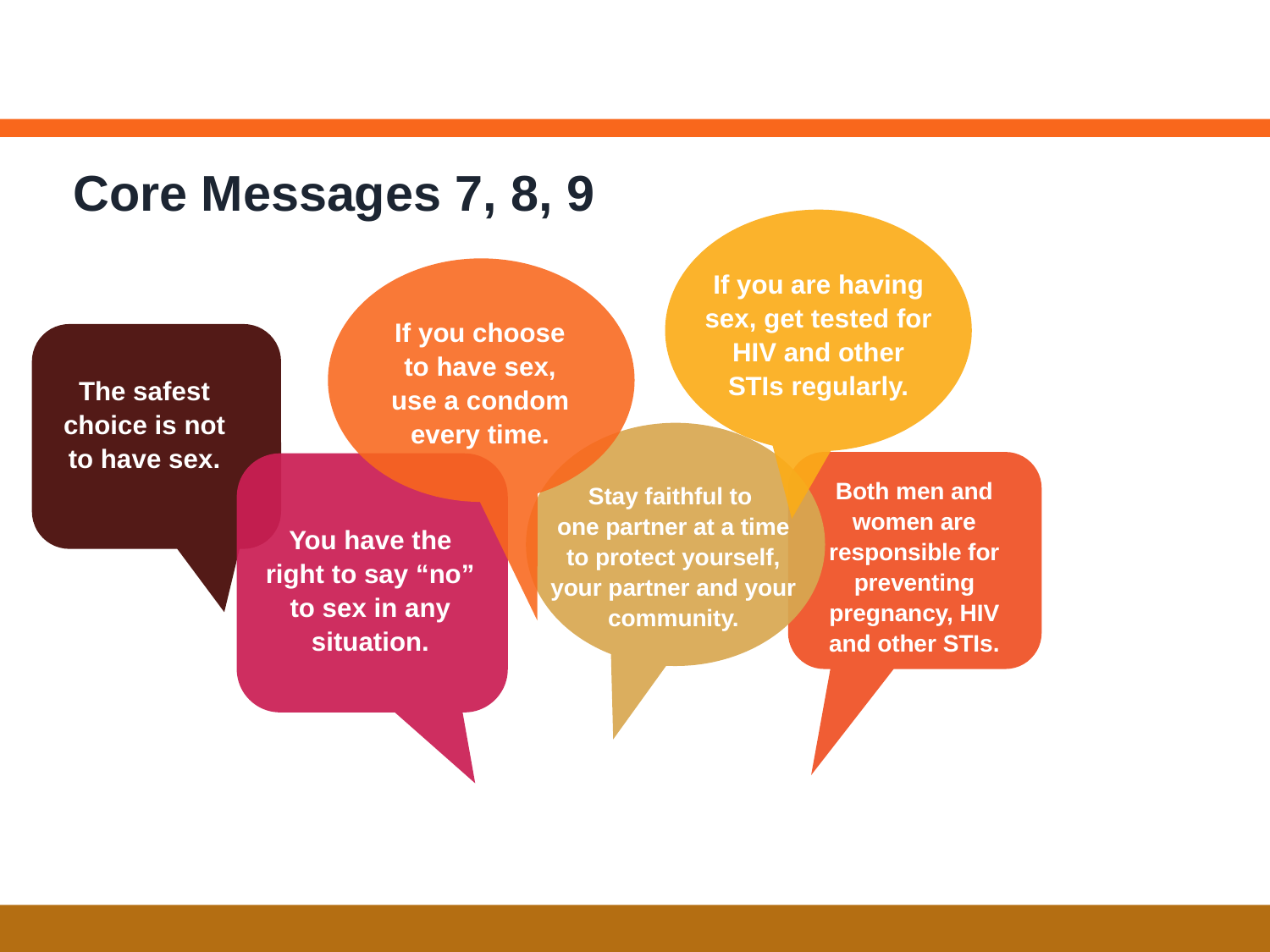

# Core Messages 7, 8, 9

If you are having sex, get tested for HIV and other STIs regularly.
If you choose to have sex, use a condom every time.

The safest choice is not to have sex.

Both men and women are responsible for preventing pregnancy, HIV and other STIs.
Stay faithful to
one partner at a time to protect yourself, your partner and your community.
You have the right to say “no” to sex in any situation.

13
South Africa School-Based Sexuality and HIV Prevention Education Activity